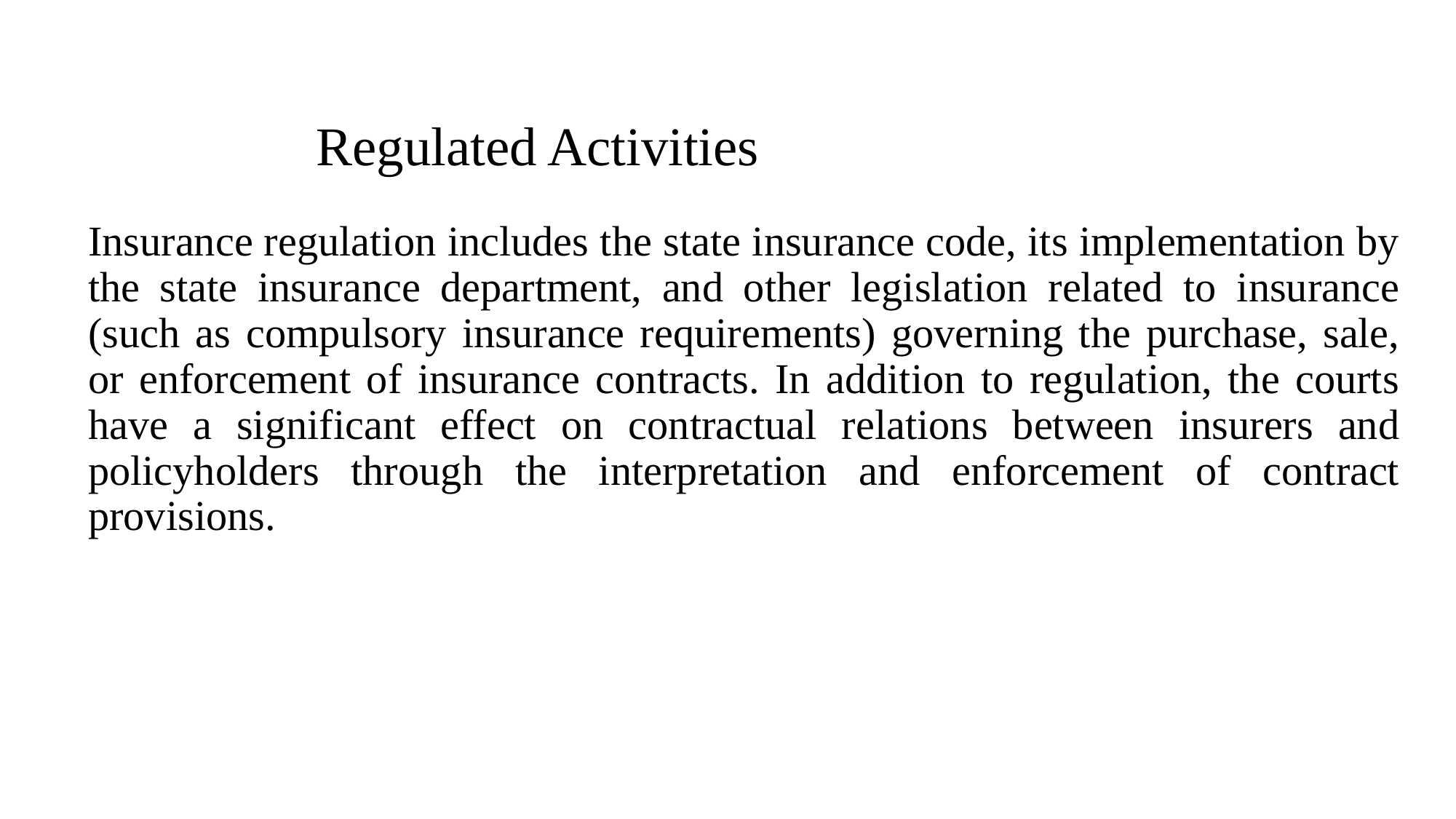

# Regulated Activities
Insurance regulation includes the state insurance code, its implementation by the state insurance department, and other legislation related to insurance (such as compulsory insurance requirements) governing the purchase, sale, or enforcement of insurance contracts. In addition to regulation, the courts have a significant effect on contractual relations between insurers and policyholders through the interpretation and enforcement of contract provisions.